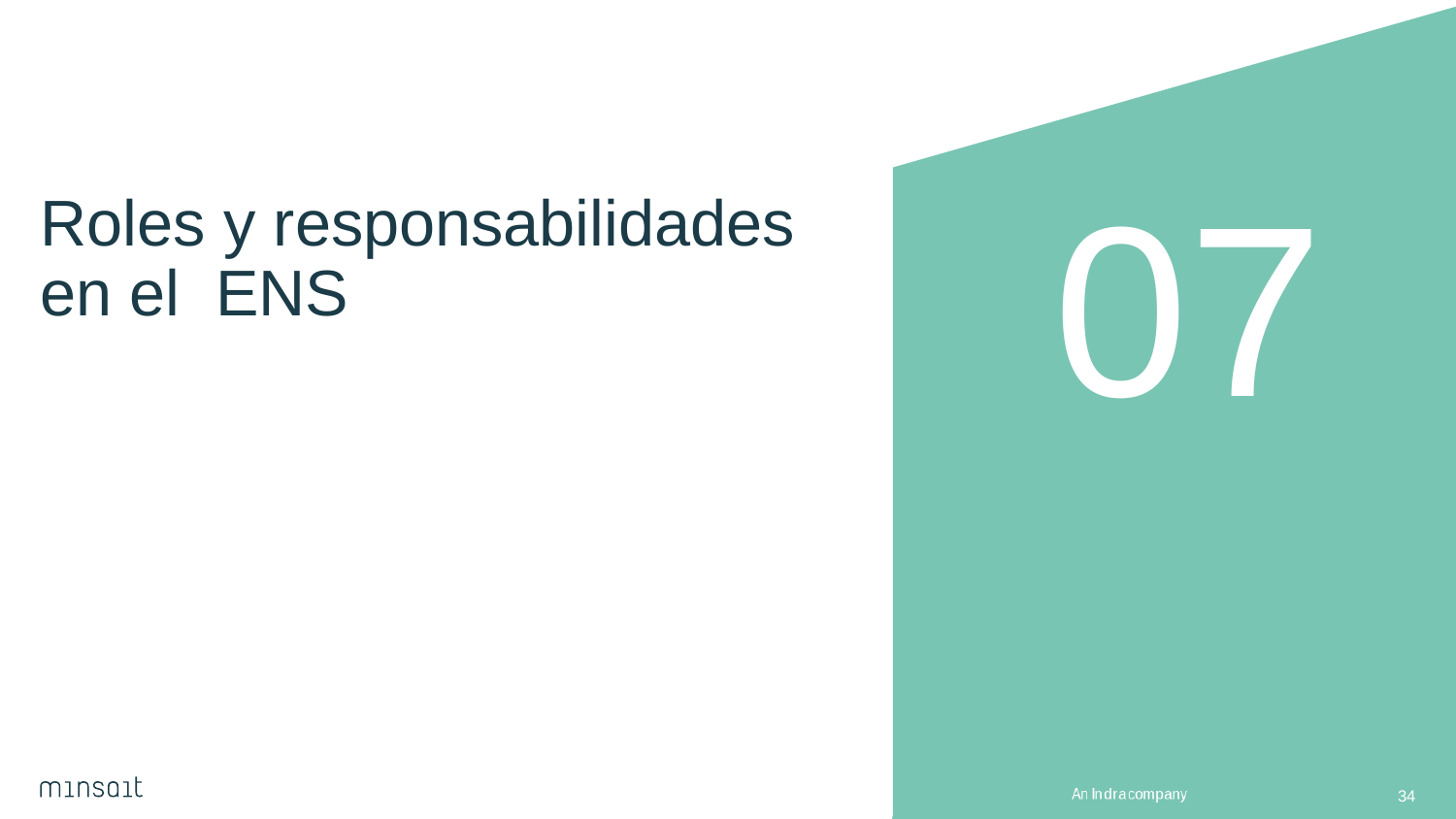

07
# Roles y responsabilidades en el  ENS